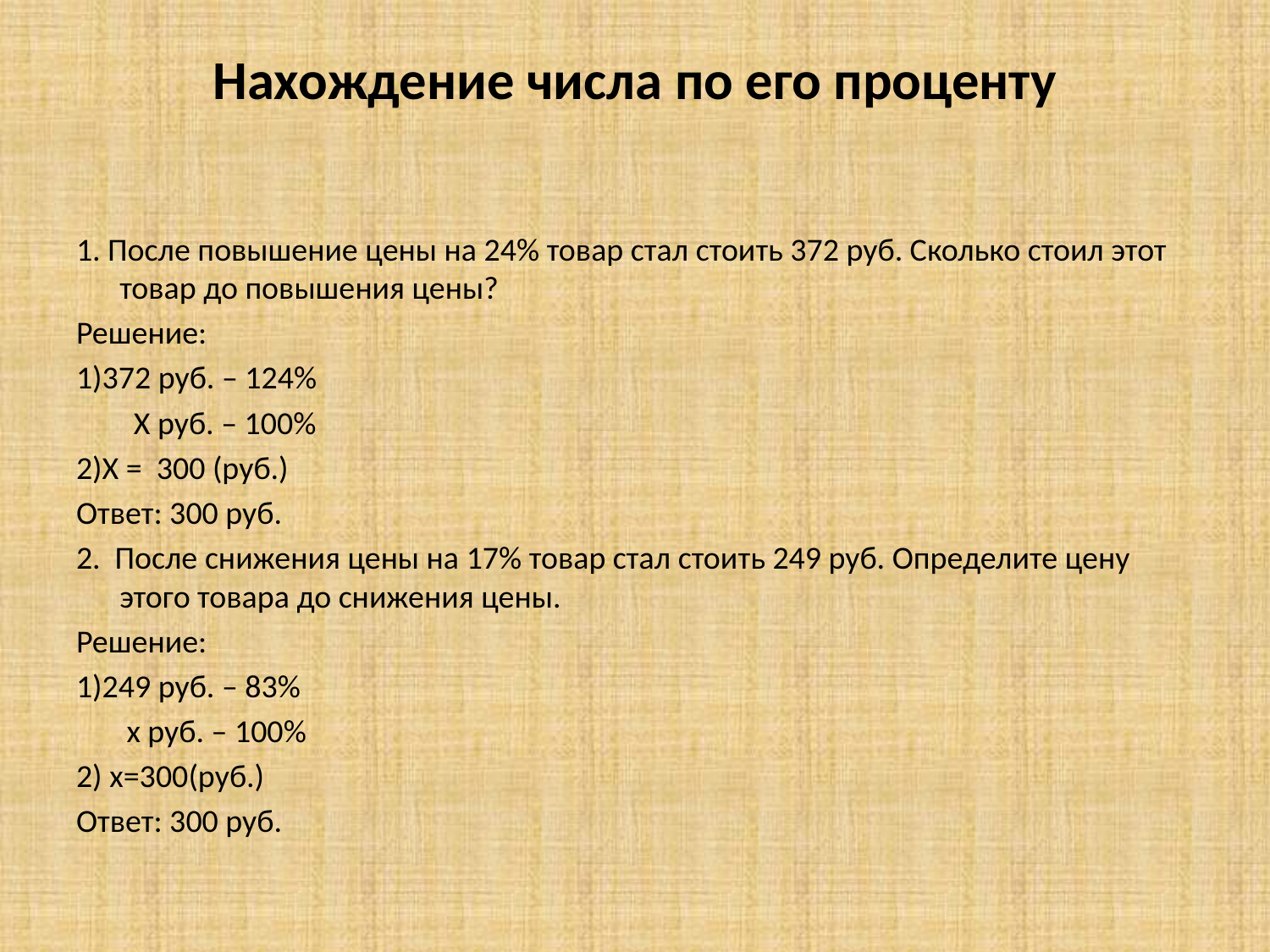

# Нахождение числа по его проценту
1. После повышение цены на 24% товар стал стоить 372 руб. Сколько стоил этот товар до повышения цены?
Решение:
1)372 руб. – 124%
        X руб. – 100%
2)Х =  300 (руб.)
Ответ: 300 руб.
2.  После снижения цены на 17% товар стал стоить 249 руб. Определите цену этого товара до снижения цены.
Решение:
1)249 руб. – 83%
       x руб. – 100%
2) x=300(руб.)
Ответ: 300 руб.